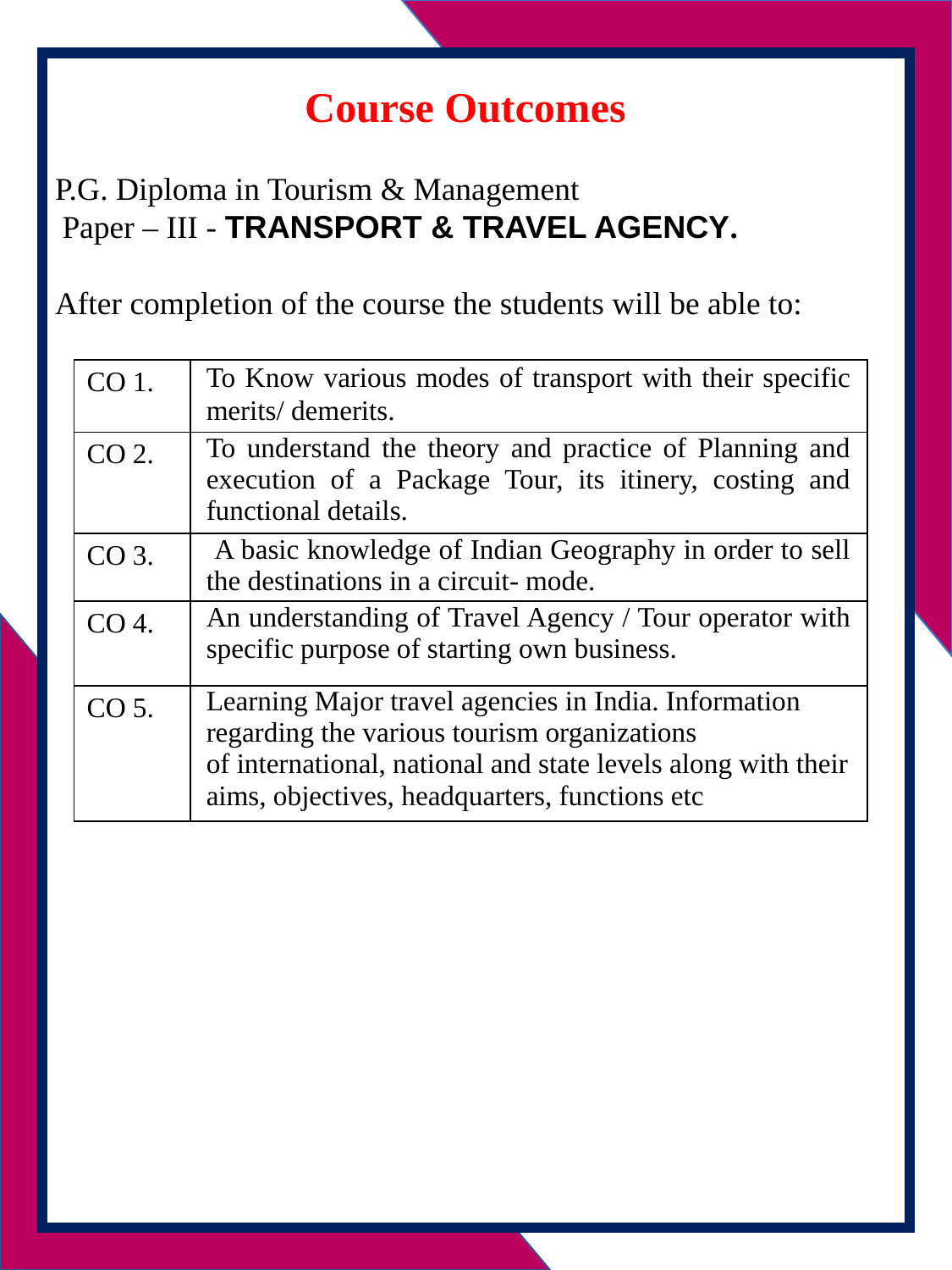

Course Outcomes

P.G. Diploma in Tourism & Management
 Paper – III - TRANSPORT & TRAVEL AGENCY.

After completion of the course the students will be able to:

| CO 1. | To Know various modes of transport with their specific merits/ demerits. |
| --- | --- |
| CO 2. | To understand the theory and practice of Planning and execution of a Package Tour, its itinery, costing and functional details. |
| CO 3. | A basic knowledge of Indian Geography in order to sell the destinations in a circuit- mode. |
| CO 4. | An understanding of Travel Agency / Tour operator with specific purpose of starting own business. |
| CO 5. | Learning Major travel agencies in India. Information regarding the various tourism organizations of international, national and state levels along with their aims, objectives, headquarters, functions etc |